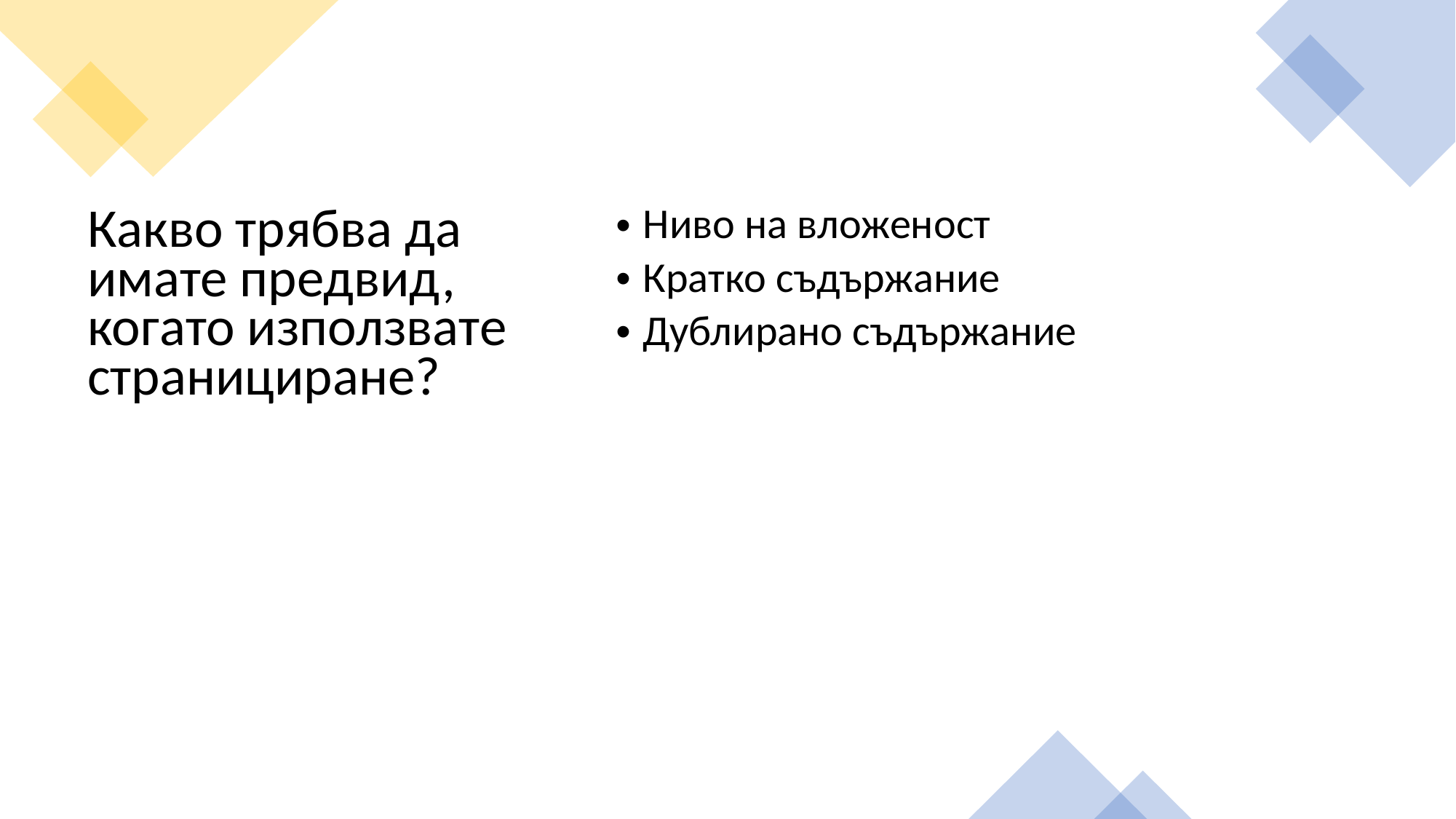

Какво трябва да имате предвид, когато използвате странициране?
Ниво на вложеност
Кратко съдържание
Дублирано съдържание